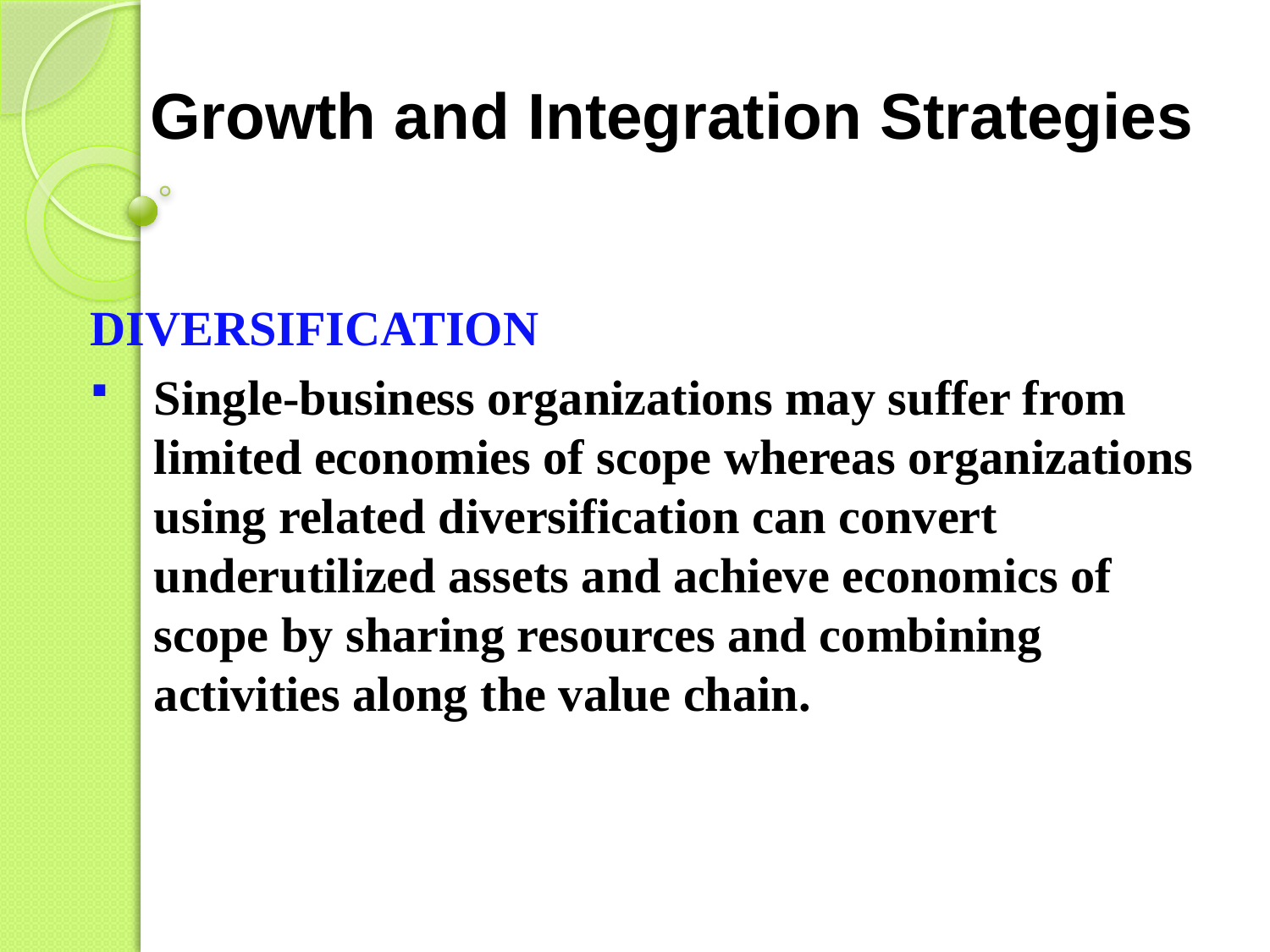

# Growth and Integration Strategies
DIVERSIFICATION
Single-business organizations may suffer from limited economies of scope whereas organizations using related diversification can convert underutilized assets and achieve economics of scope by sharing resources and combining activities along the value chain.